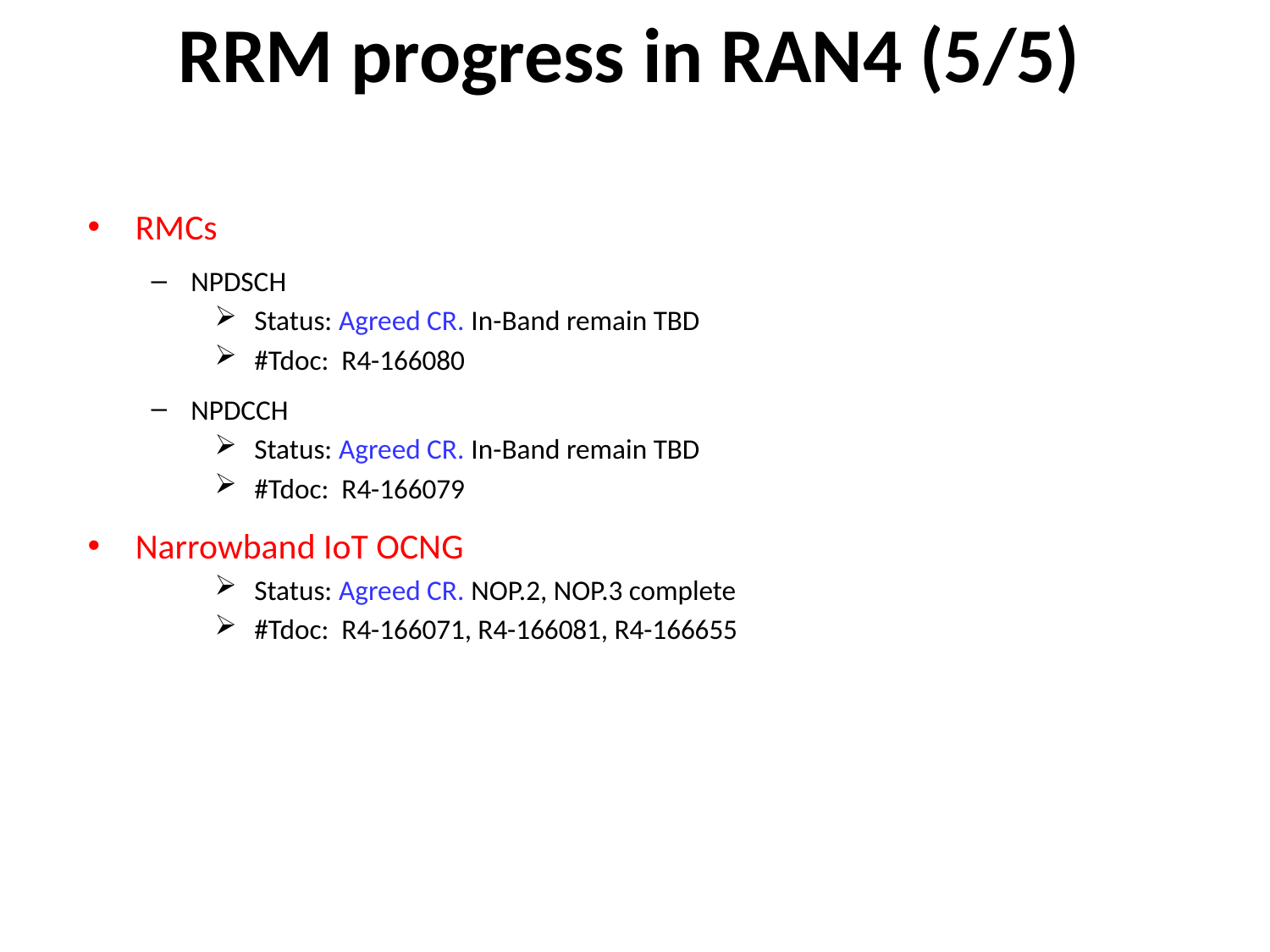

# RRM progress in RAN4 (5/5)
RMCs
NPDSCH
Status: Agreed CR. In-Band remain TBD
#Tdoc:  R4-166080
NPDCCH
Status: Agreed CR. In-Band remain TBD
#Tdoc:  R4-166079
Narrowband IoT OCNG
Status: Agreed CR. NOP.2, NOP.3 complete
#Tdoc:  R4-166071, R4-166081, R4-166655